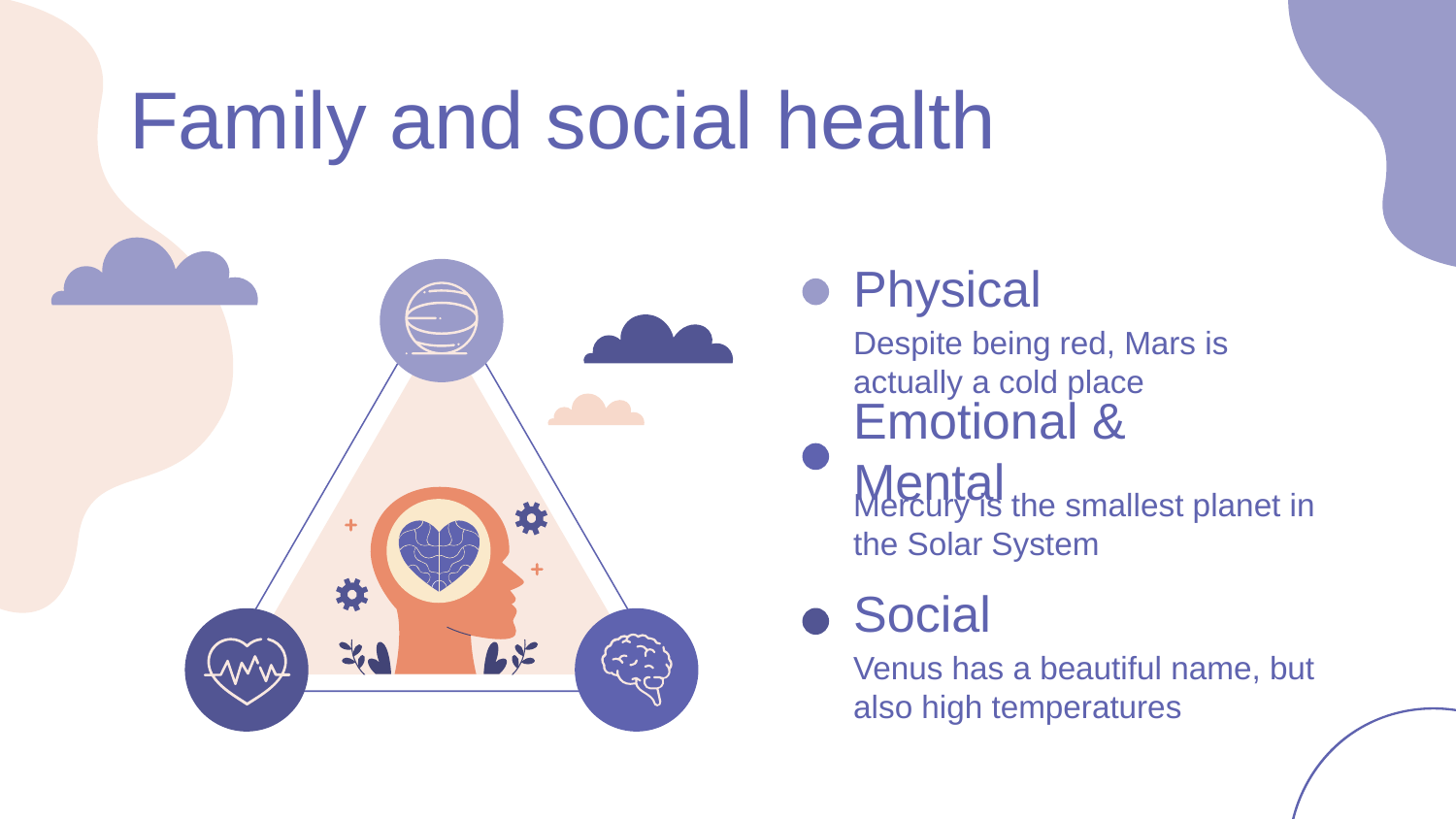

# Family and social health

Physical

Despite being red, Mars is actually a cold place

Emotional & Mental

Mercury is the smallest planet in the Solar System

Social

Venus has a beautiful name, but also high temperatures